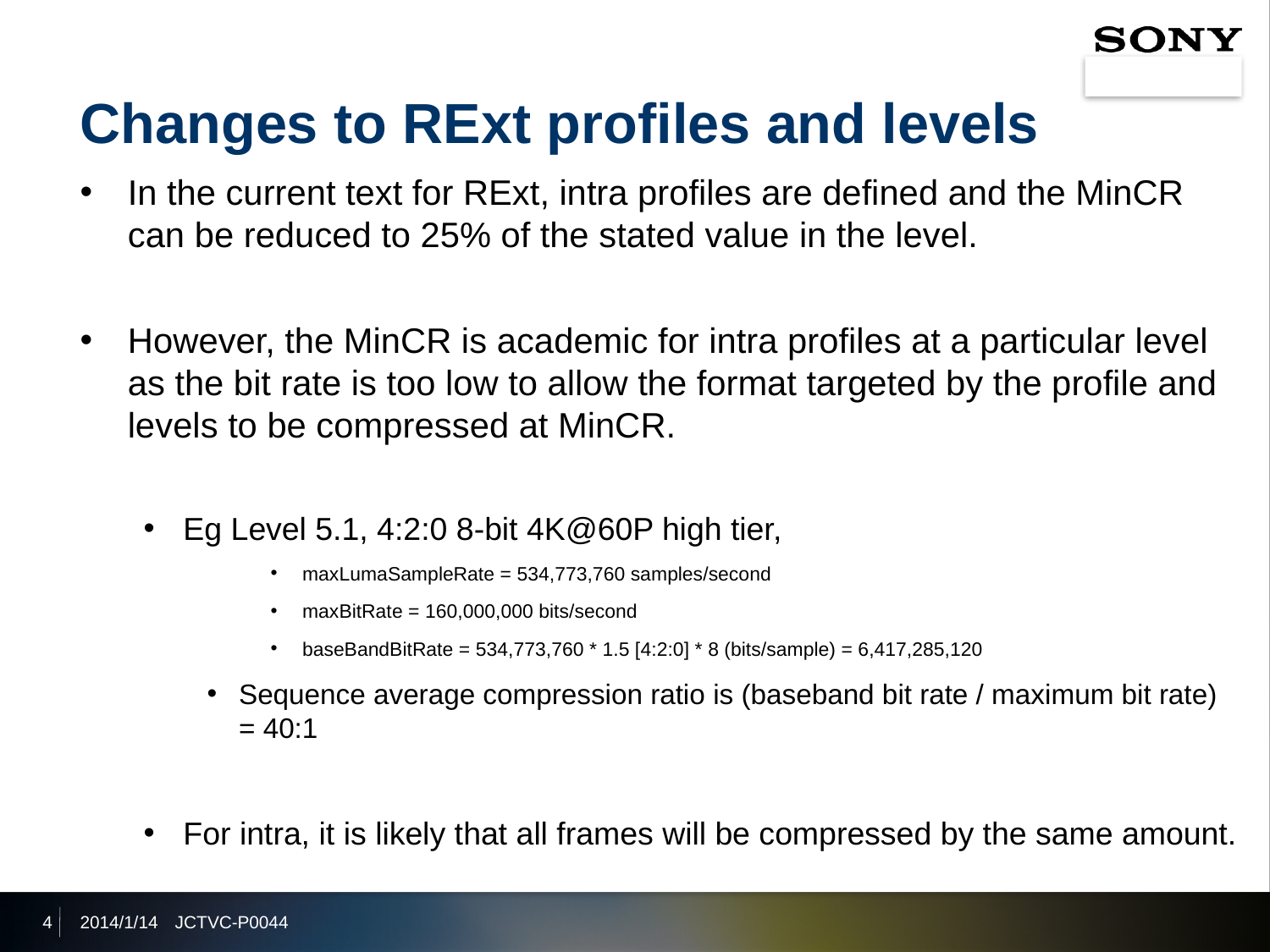

# Changes to RExt profiles and levels
In the current text for RExt, intra profiles are defined and the MinCR can be reduced to 25% of the stated value in the level.

However, the MinCR is academic for intra profiles at a particular level as the bit rate is too low to allow the format targeted by the profile and levels to be compressed at MinCR.

Eg Level 5.1, 4:2:0 8-bit 4K@60P high tier,
maxLumaSampleRate = 534,773,760 samples/second
maxBitRate = 160,000,000 bits/second
baseBandBitRate = 534,773,760 * 1.5 [4:2:0] * 8 (bits/sample) = 6,417,285,120
Sequence average compression ratio is (baseband bit rate / maximum bit rate) = 40:1

For intra, it is likely that all frames will be compressed by the same amount.
4
2014/1/14
JCTVC-P0044